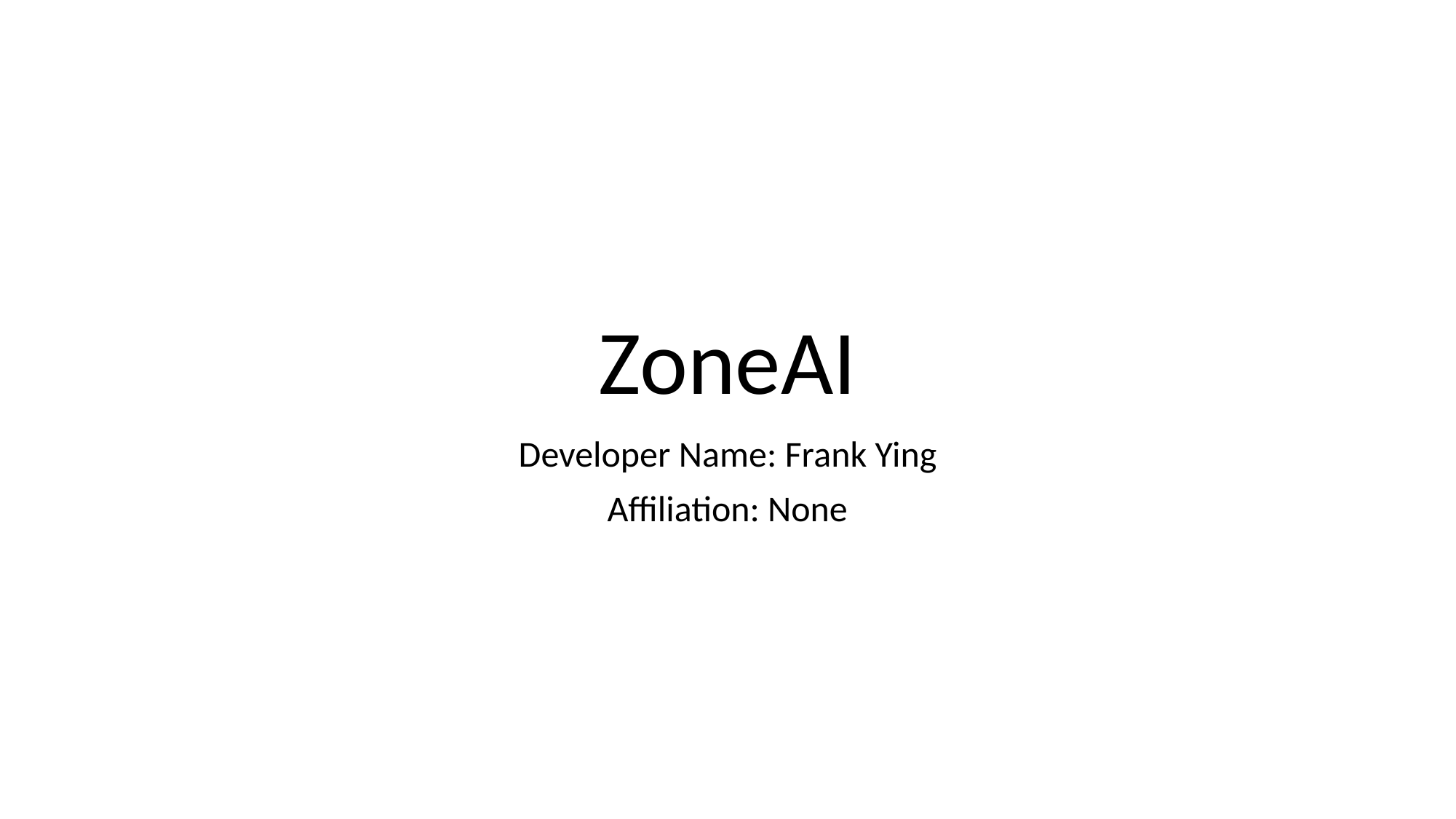

# ZoneAI
Developer Name: Frank Ying
Affiliation: None